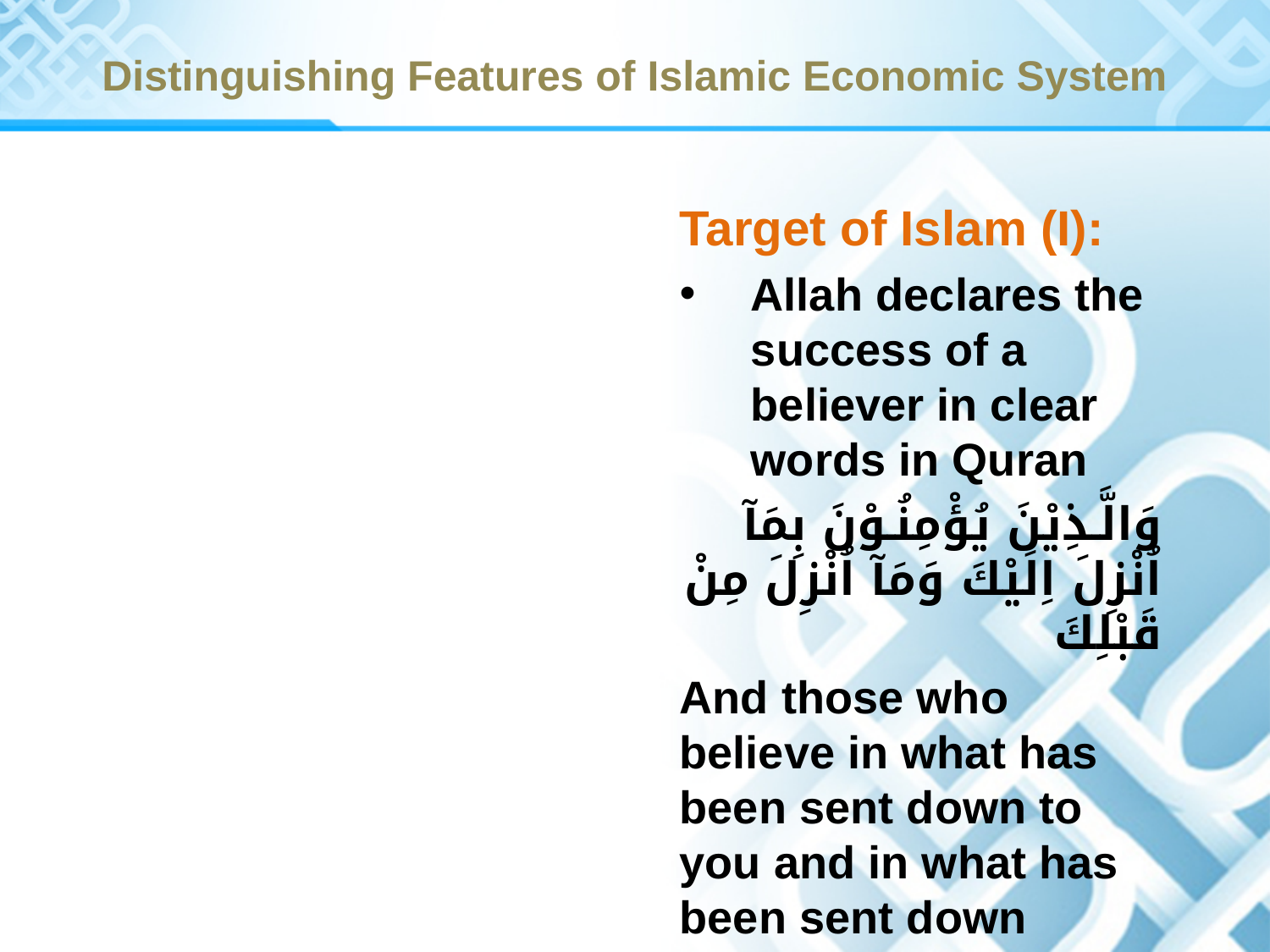

Distinguishing Features of Islamic Economic System
Target of Islam (I):
Allah declares the success of a believer in clear words in Quran
وَالَّـذِيْنَ يُؤْمِنُـوْنَ بِمَآ اُنْزِلَ اِلَيْكَ وَمَآ اُنْزِلَ مِنْ قَبْلِكَ
And those who believe in what has been sent down to you and in what has been sent down before you